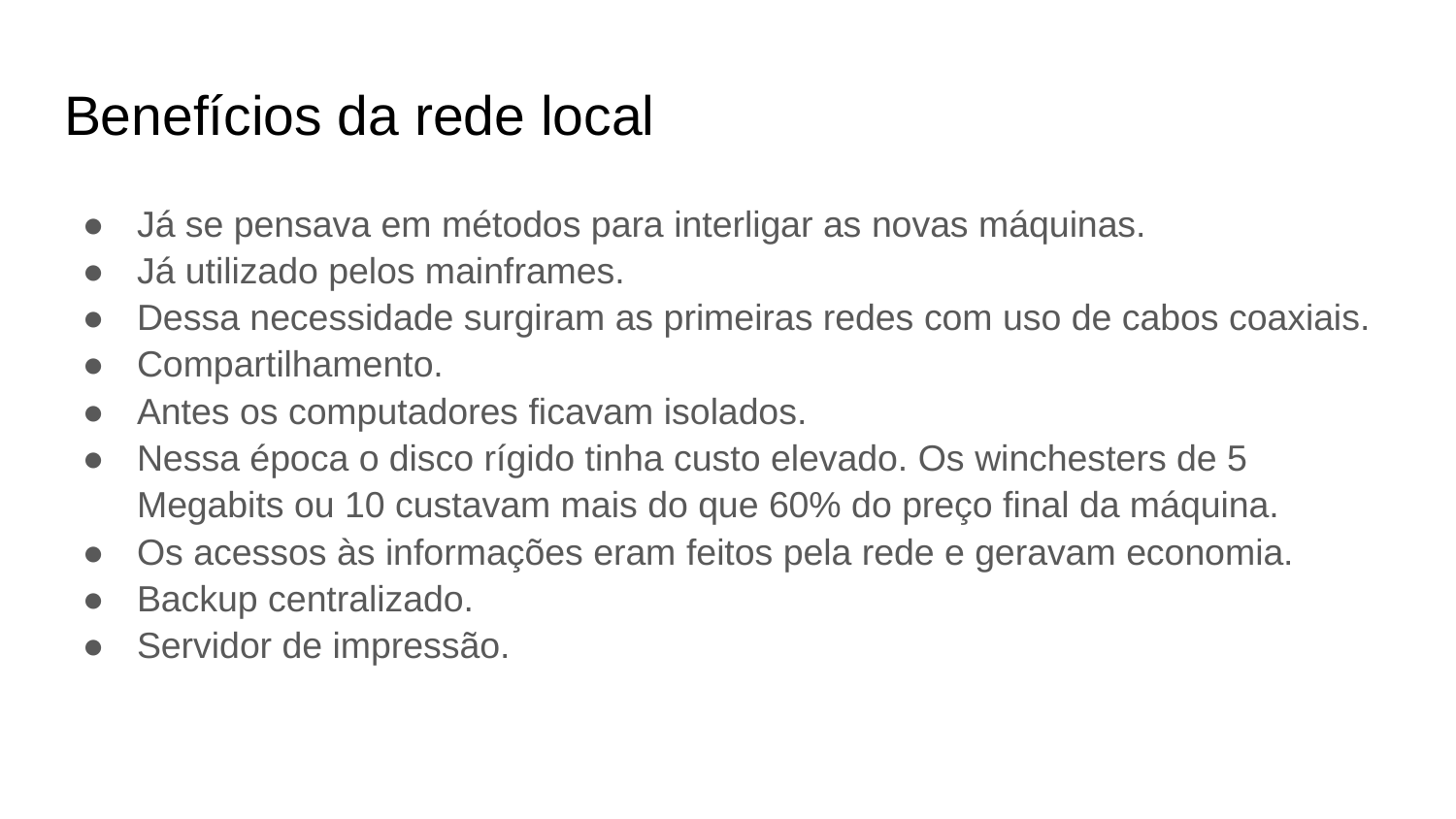

# Benefícios da rede local
Já se pensava em métodos para interligar as novas máquinas.
Já utilizado pelos mainframes.
Dessa necessidade surgiram as primeiras redes com uso de cabos coaxiais.
Compartilhamento.
Antes os computadores ficavam isolados.
Nessa época o disco rígido tinha custo elevado. Os winchesters de 5 Megabits ou 10 custavam mais do que 60% do preço final da máquina.
Os acessos às informações eram feitos pela rede e geravam economia.
Backup centralizado.
Servidor de impressão.